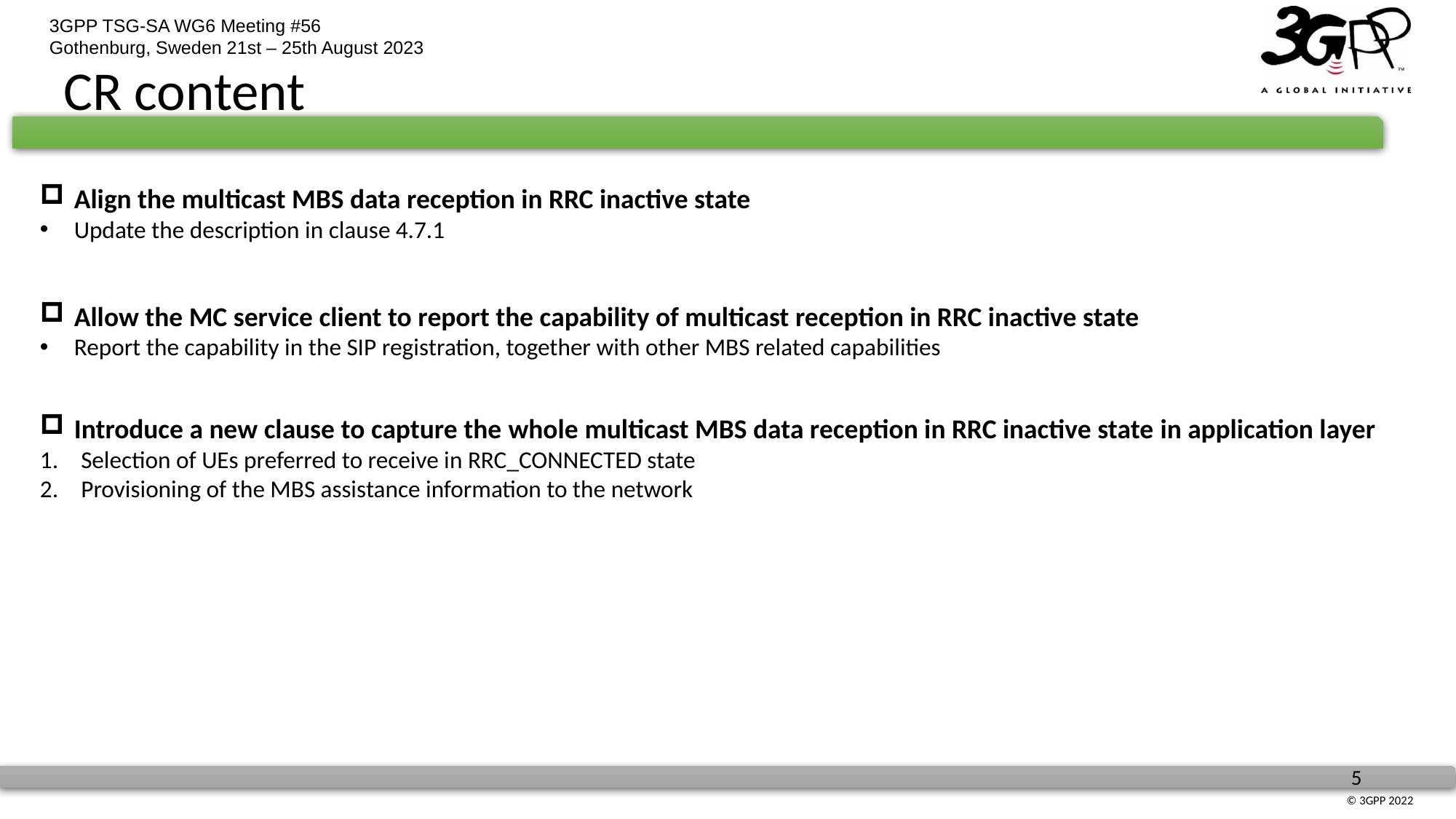

# CR content
Align the multicast MBS data reception in RRC inactive state
Update the description in clause 4.7.1
Allow the MC service client to report the capability of multicast reception in RRC inactive state
Report the capability in the SIP registration, together with other MBS related capabilities
Introduce a new clause to capture the whole multicast MBS data reception in RRC inactive state in application layer
Selection of UEs preferred to receive in RRC_CONNECTED state
Provisioning of the MBS assistance information to the network